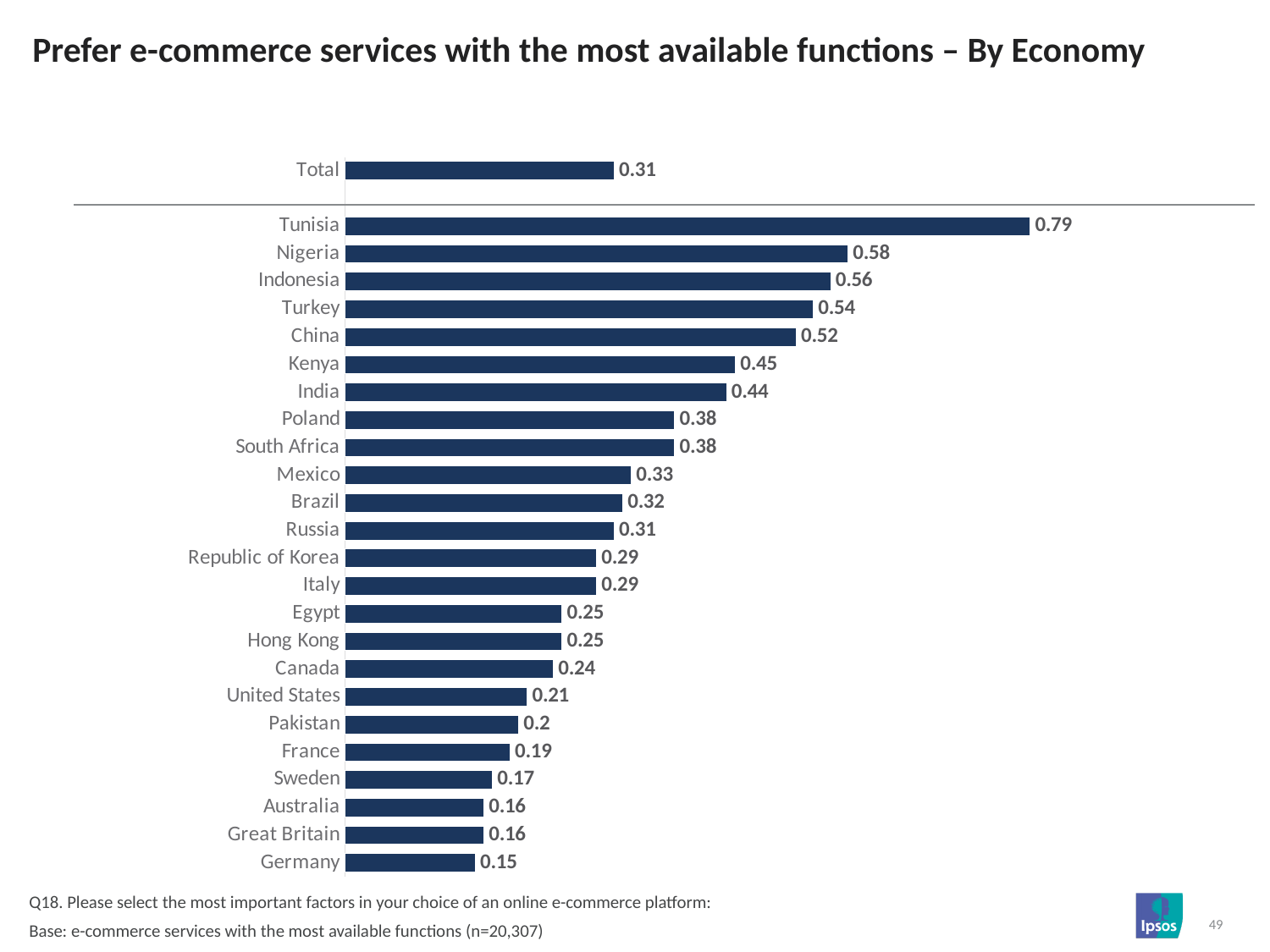

# Prefer e-commerce services with the most available functions – By Economy

### Chart

| Category | Column1 |
|---|---|
| Total | 0.31 |
|  | None |
| Tunisia | 0.79 |
| Nigeria | 0.58 |
| Indonesia | 0.56 |
| Turkey | 0.54 |
| China | 0.52 |
| Kenya | 0.45 |
| India | 0.44 |
| Poland | 0.38 |
| South Africa | 0.38 |
| Mexico | 0.33 |
| Brazil | 0.32 |
| Russia | 0.31 |
| Republic of Korea | 0.29 |
| Italy | 0.29 |
| Egypt | 0.25 |
| Hong Kong | 0.25 |
| Canada | 0.24 |
| United States | 0.21 |
| Pakistan | 0.2 |
| France | 0.19 |
| Sweden | 0.17 |
| Australia | 0.16 |
| Great Britain | 0.16 |
| Germany | 0.15 |
Q18. Please select the most important factors in your choice of an online e-commerce platform:
Base: e-commerce services with the most available functions (n=20,307)